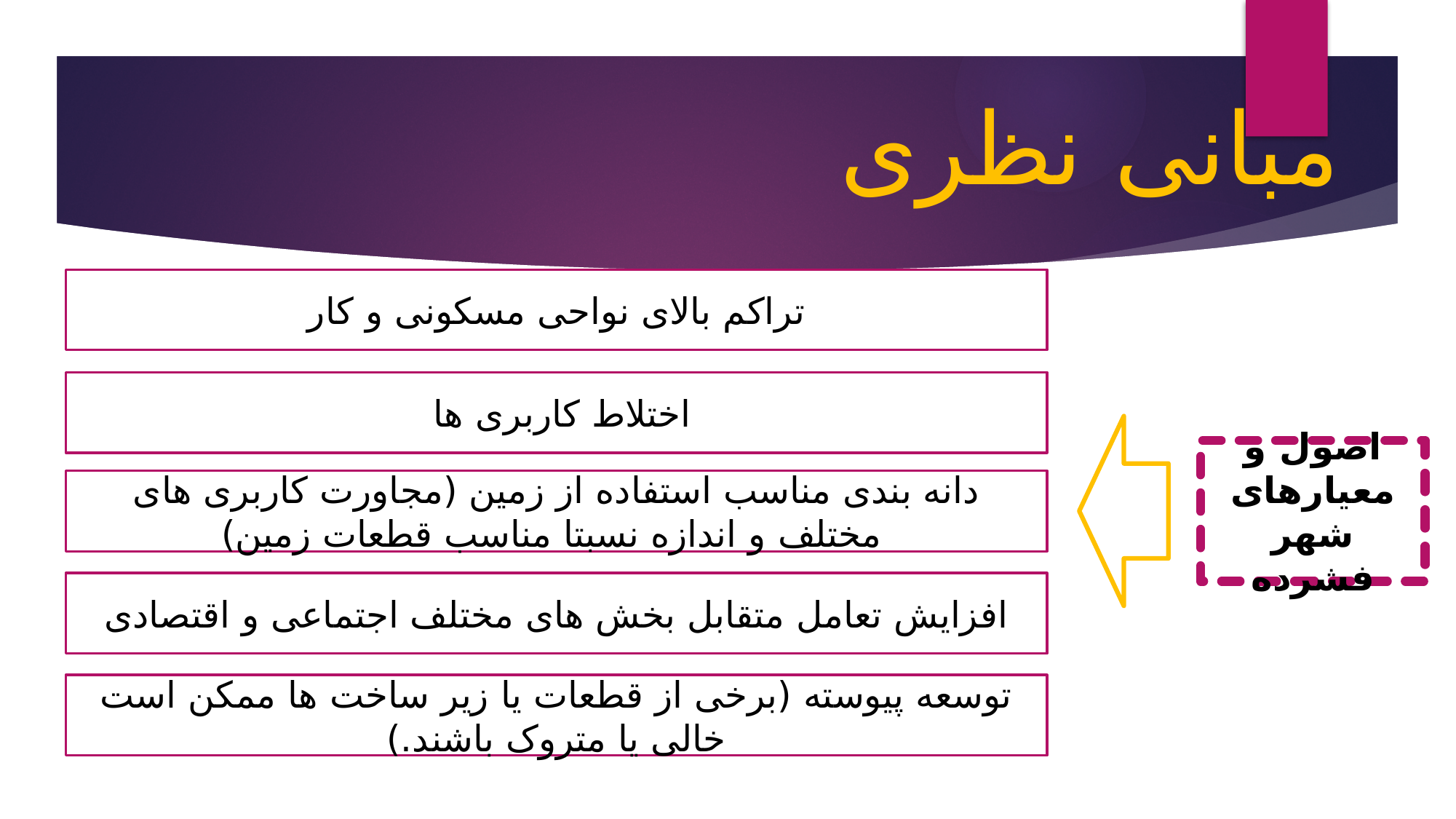

مبانی نظری
تراکم بالای نواحی مسکونی و کار
اختلاط کاربری ها

اصول و معیارهای شهر فشرده
دانه بندی مناسب استفاده از زمین (مجاورت کاربری های مختلف و اندازه نسبتا مناسب قطعات زمین)
افزایش تعامل متقابل بخش های مختلف اجتماعی و اقتصادی
توسعه پیوسته (برخی از قطعات یا زیر ساخت ها ممکن است خالی یا متروک باشند.)